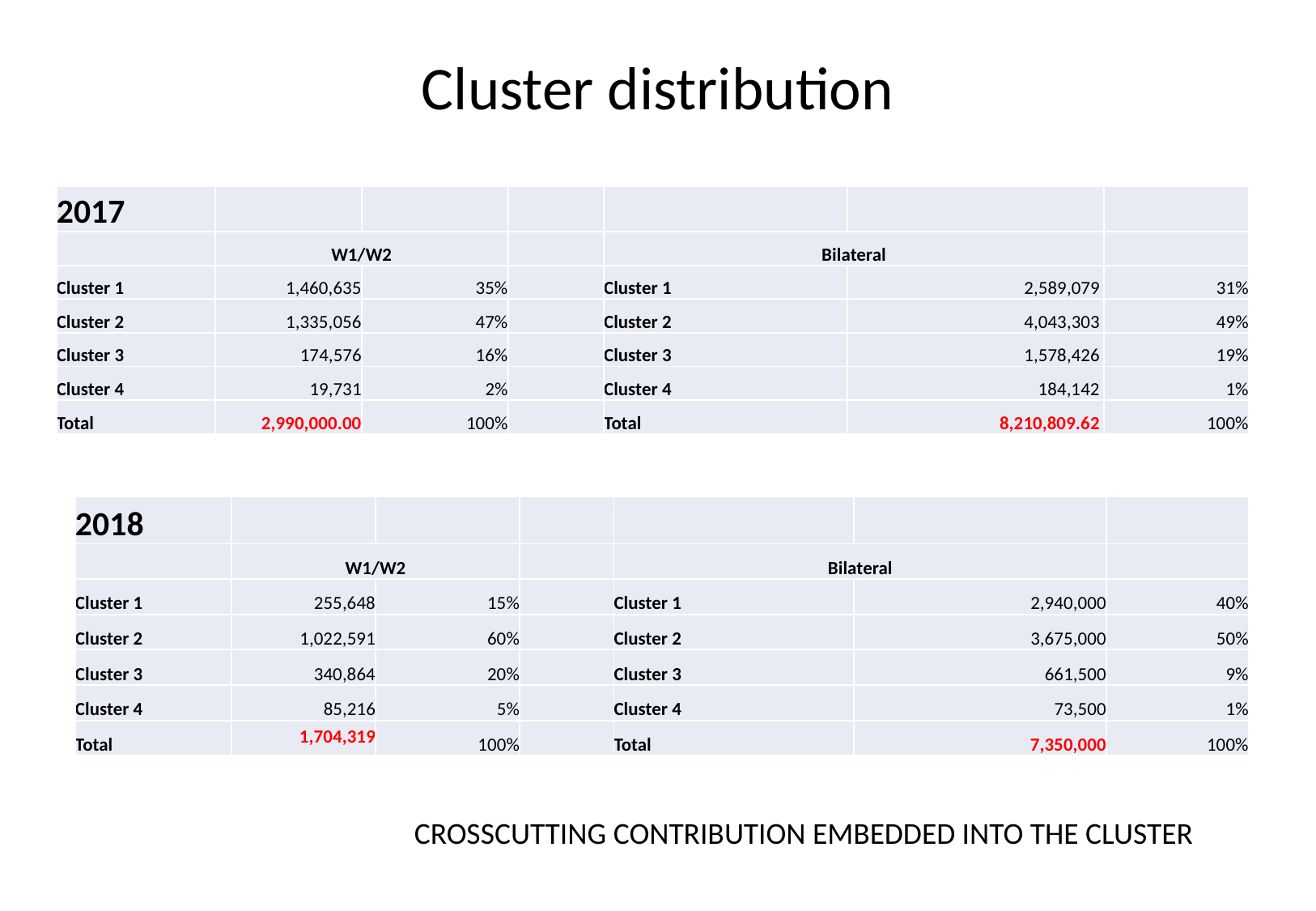

# Cluster distribution
| 2017 |  |  |  |  |  |  |
| --- | --- | --- | --- | --- | --- | --- |
|  | W1/W2 |  |  | Bilateral |  |  |
| Cluster 1 | 1,460,635 | 35% |  | Cluster 1 | 2,589,079 | 31% |
| Cluster 2 | 1,335,056 | 47% |  | Cluster 2 | 4,043,303 | 49% |
| Cluster 3 | 174,576 | 16% |  | Cluster 3 | 1,578,426 | 19% |
| Cluster 4 | 19,731 | 2% |  | Cluster 4 | 184,142 | 1% |
| Total | 2,990,000.00 | 100% |  | Total | 8,210,809.62 | 100% |
| 2018 |  |  |  |  |  |  |
| --- | --- | --- | --- | --- | --- | --- |
|  | W1/W2 |  |  | Bilateral |  |  |
| Cluster 1 | 255,648 | 15% |  | Cluster 1 | 2,940,000 | 40% |
| Cluster 2 | 1,022,591 | 60% |  | Cluster 2 | 3,675,000 | 50% |
| Cluster 3 | 340,864 | 20% |  | Cluster 3 | 661,500 | 9% |
| Cluster 4 | 85,216 | 5% |  | Cluster 4 | 73,500 | 1% |
| Total | 1,704,319 | 100% |  | Total | 7,350,000 | 100% |
CROSSCUTTING CONTRIBUTION EMBEDDED INTO THE CLUSTER